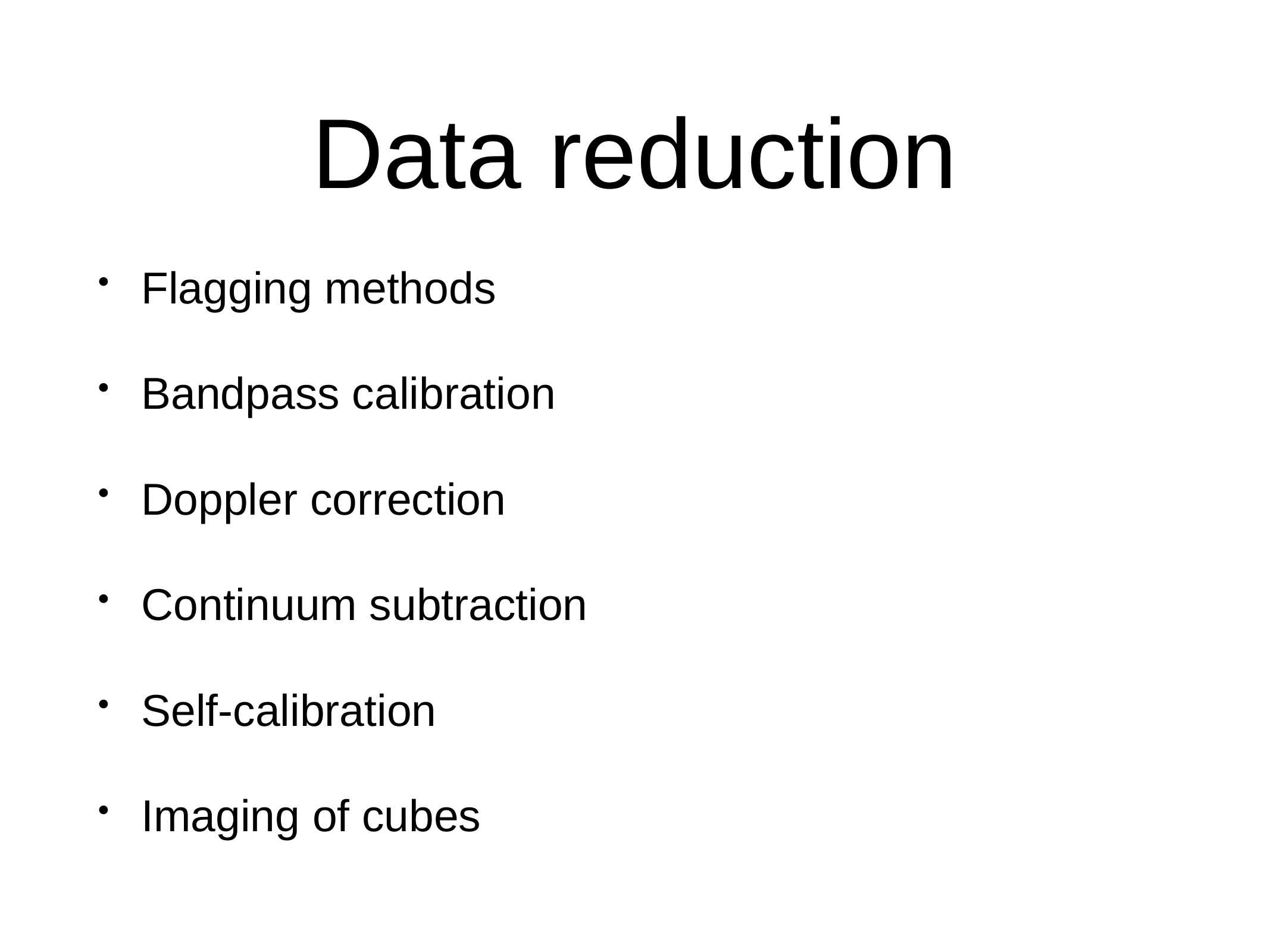

# Data reduction
Flagging methods
Bandpass calibration
Doppler correction
Continuum subtraction
Self-calibration
Imaging of cubes